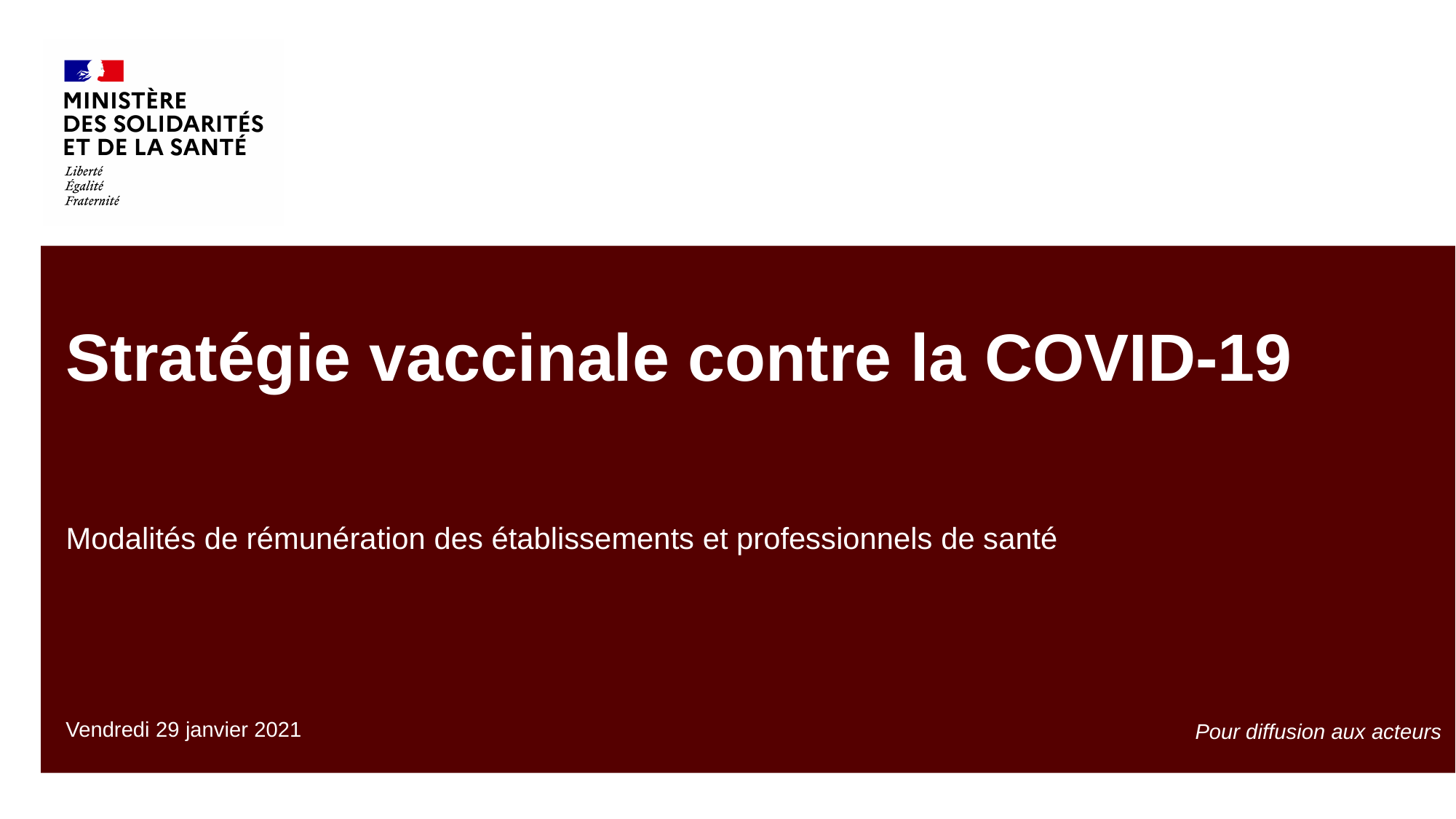

# Stratégie vaccinale contre la COVID-19
Modalités de rémunération des établissements et professionnels de santé
Vendredi 29 janvier 2021
Pour diffusion aux acteurs